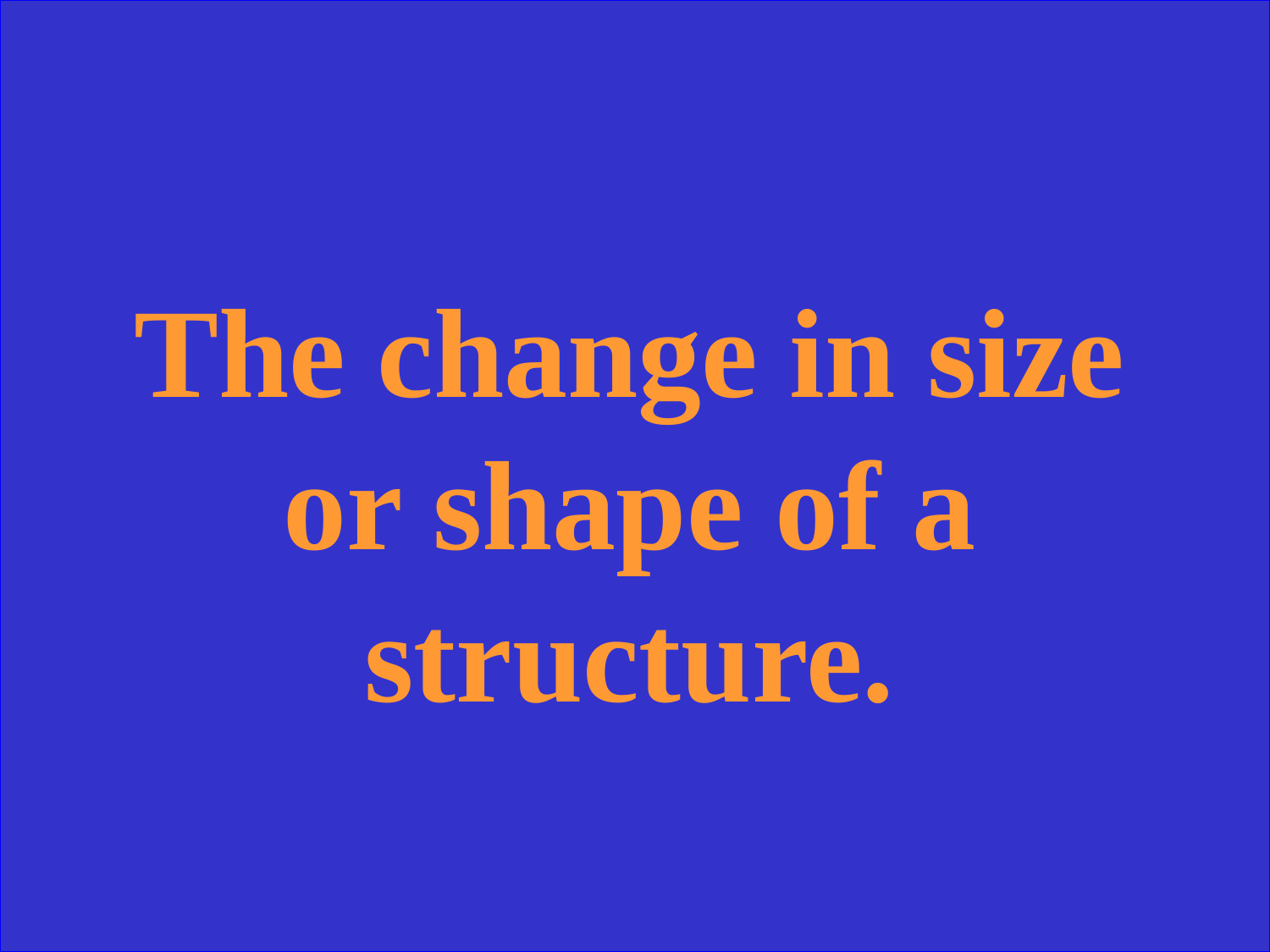

The change in size or shape of a structure.